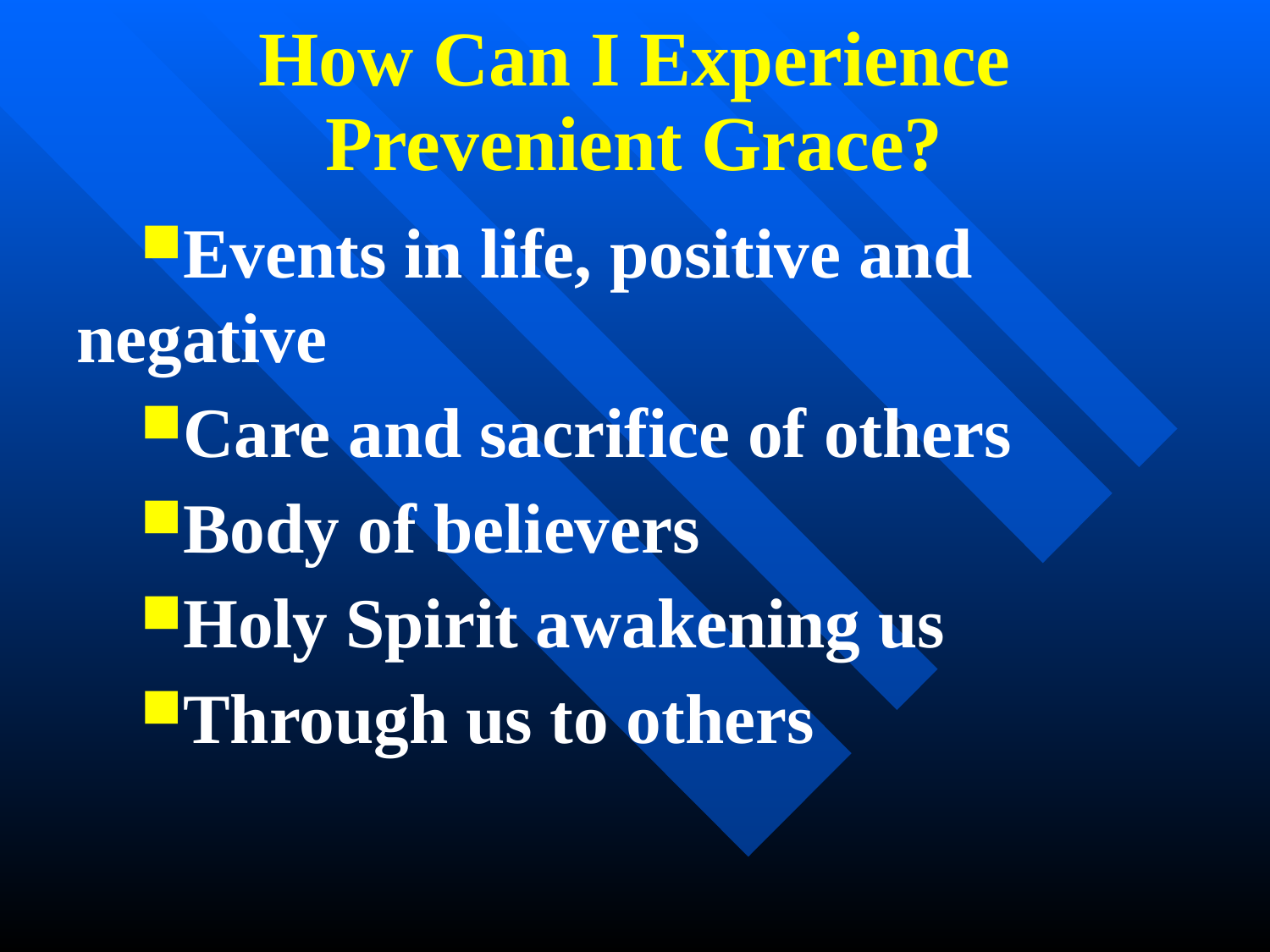

How Can I Experience
Prevenient Grace?
Events in life, positive and negative
Care and sacrifice of others
Body of believers
Holy Spirit awakening us
Through us to others